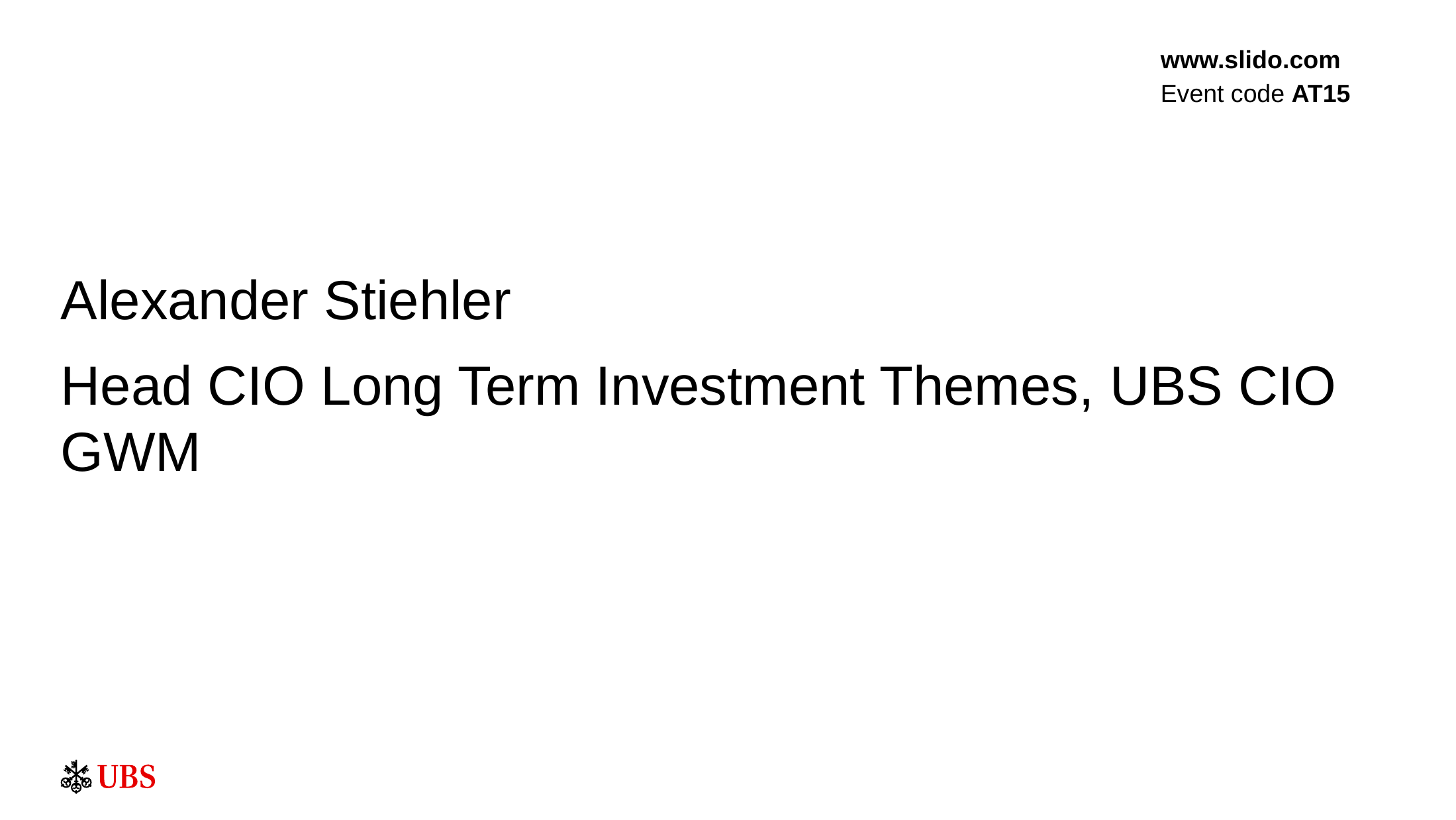

www.slido.com
Event code AT15
Alexander Stiehler
Head CIO Long Term Investment Themes, UBS CIO GWM